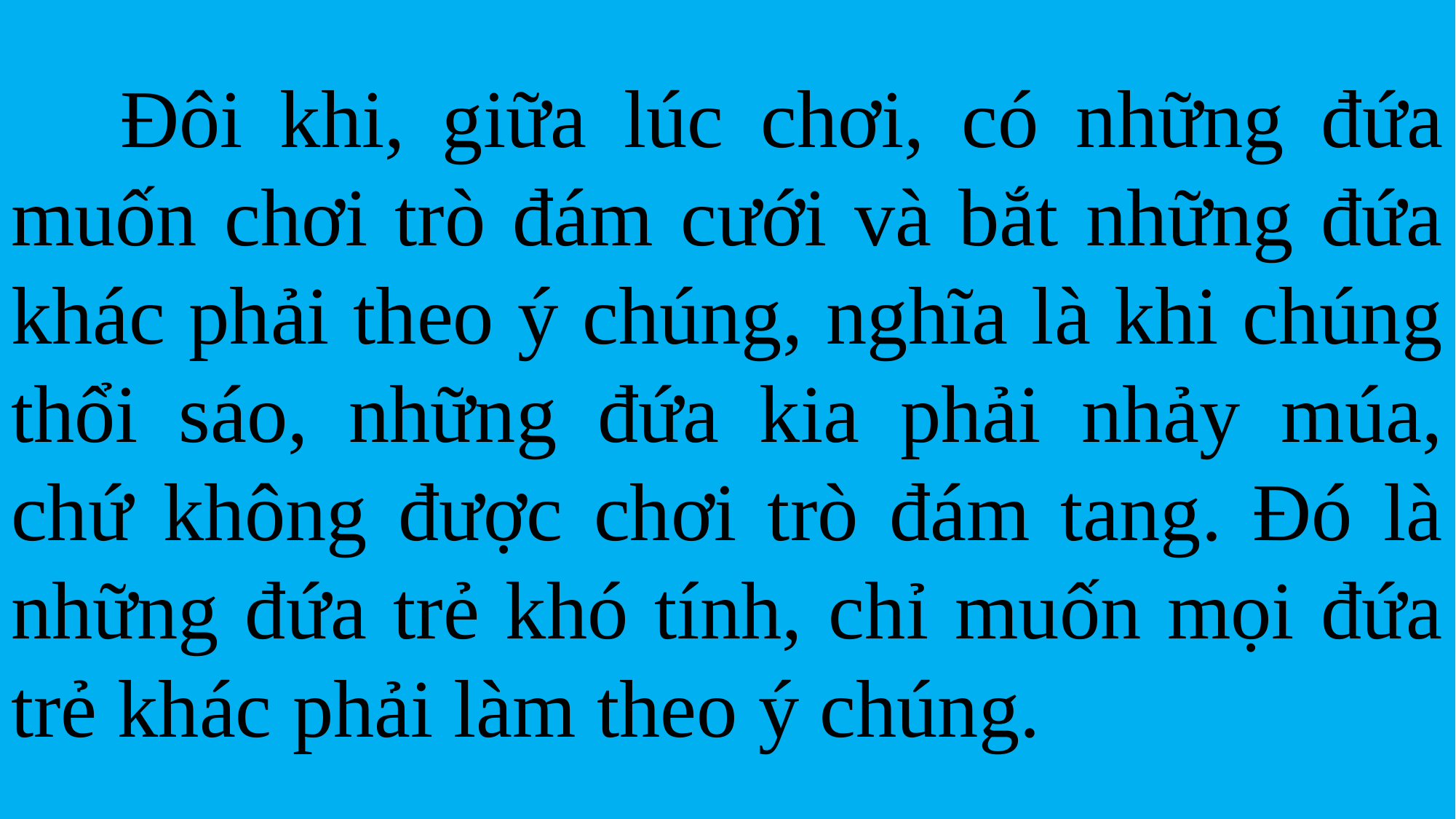

Đôi khi, giữa lúc chơi, có những đứa muốn chơi trò đám cưới và bắt những đứa khác phải theo ý chúng, nghĩa là khi chúng thổi sáo, những đứa kia phải nhảy múa, chứ không được chơi trò đám tang. Đó là những đứa trẻ khó tính, chỉ muốn mọi đứa trẻ khác phải làm theo ý chúng.